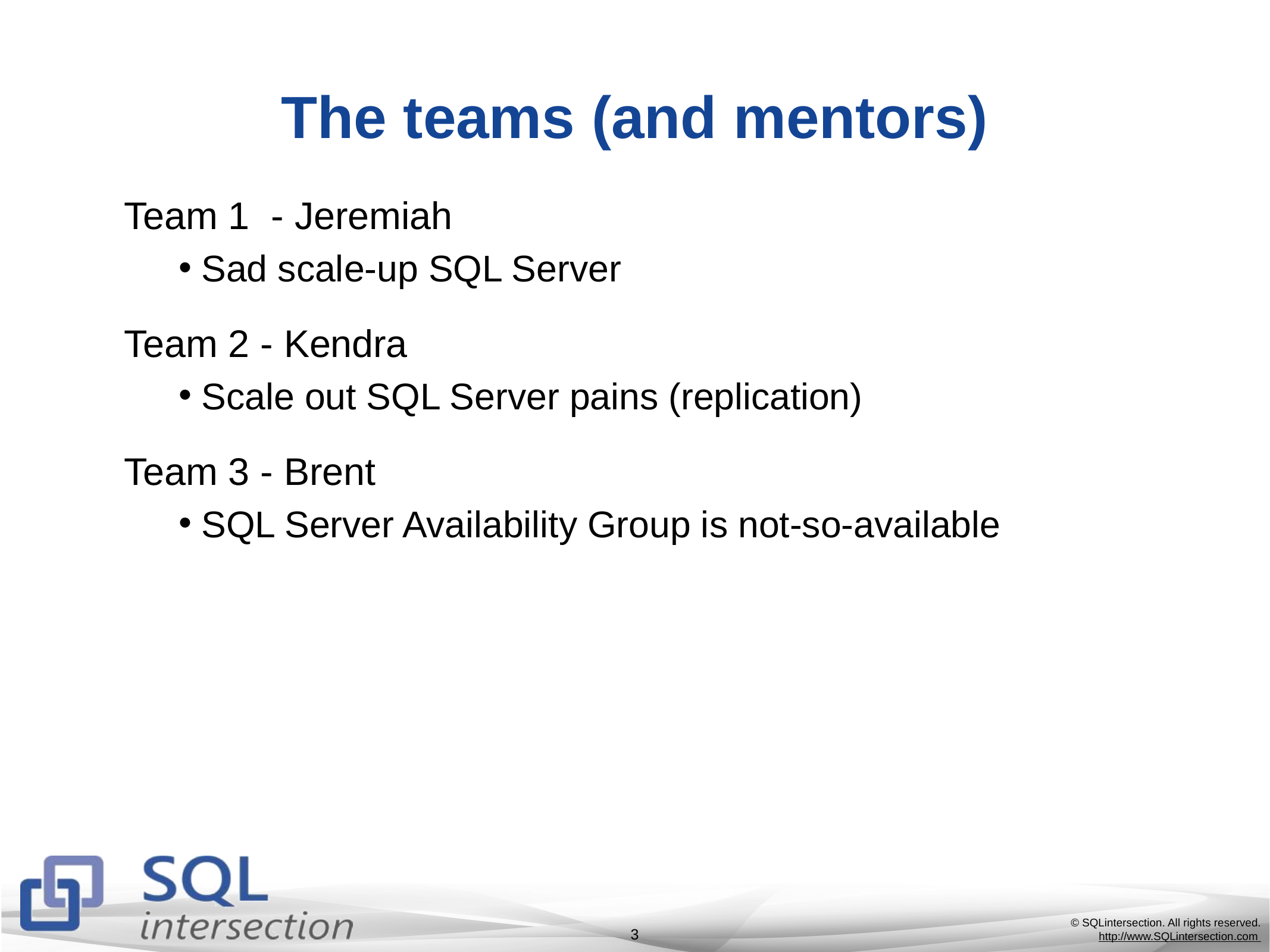

# The teams (and mentors)
Team 1  - Jeremiah
Sad scale-up SQL Server
Team 2 - Kendra
Scale out SQL Server pains (replication)
Team 3 - Brent
SQL Server Availability Group is not-so-available